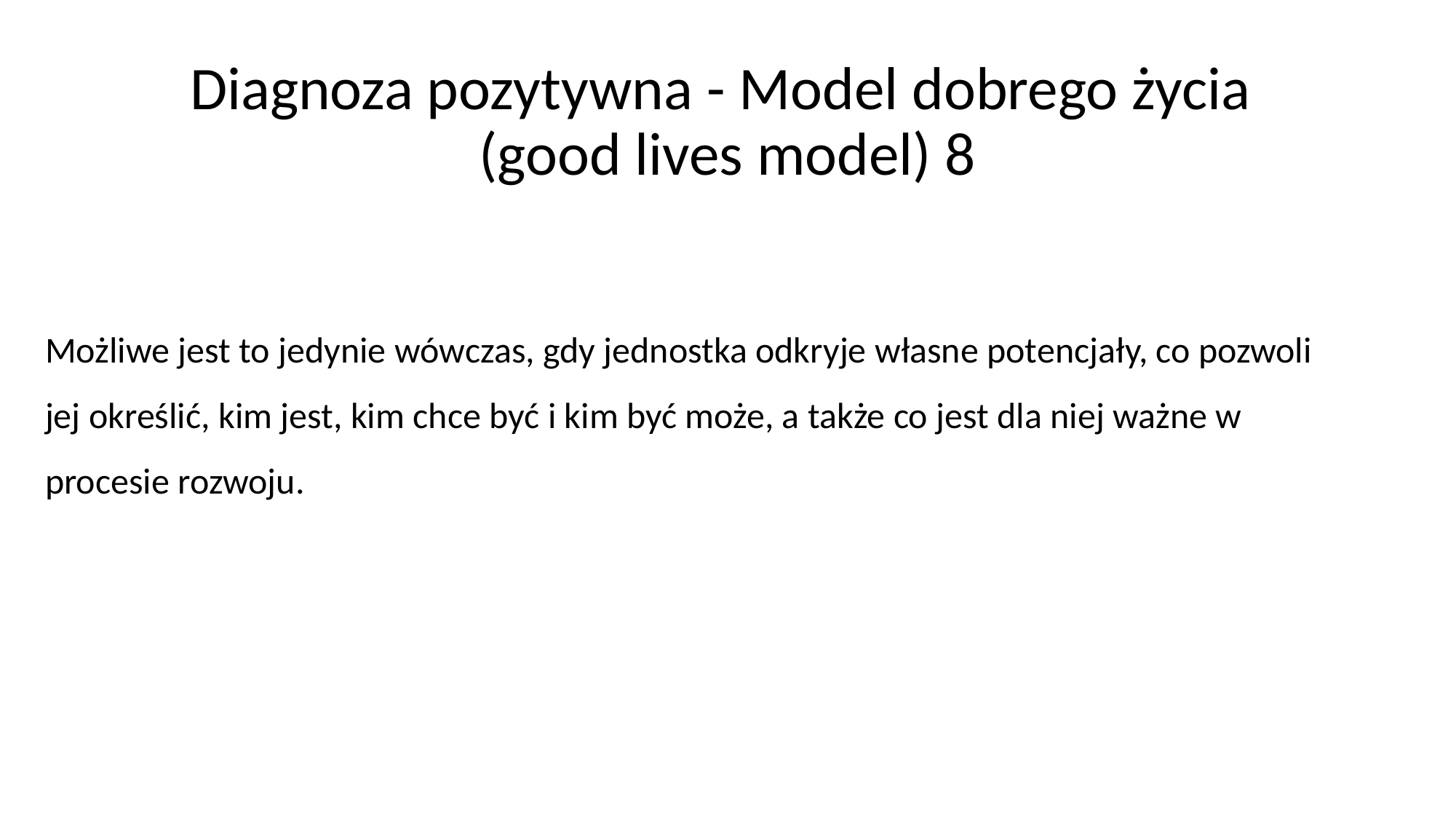

# Diagnoza pozytywna - Model dobrego życia (good lives model) 8
Możliwe jest to jedynie wówczas, gdy jednostka odkryje własne potencjały, co pozwoli jej określić, kim jest, kim chce być i kim być może, a także co jest dla niej ważne w procesie rozwoju.